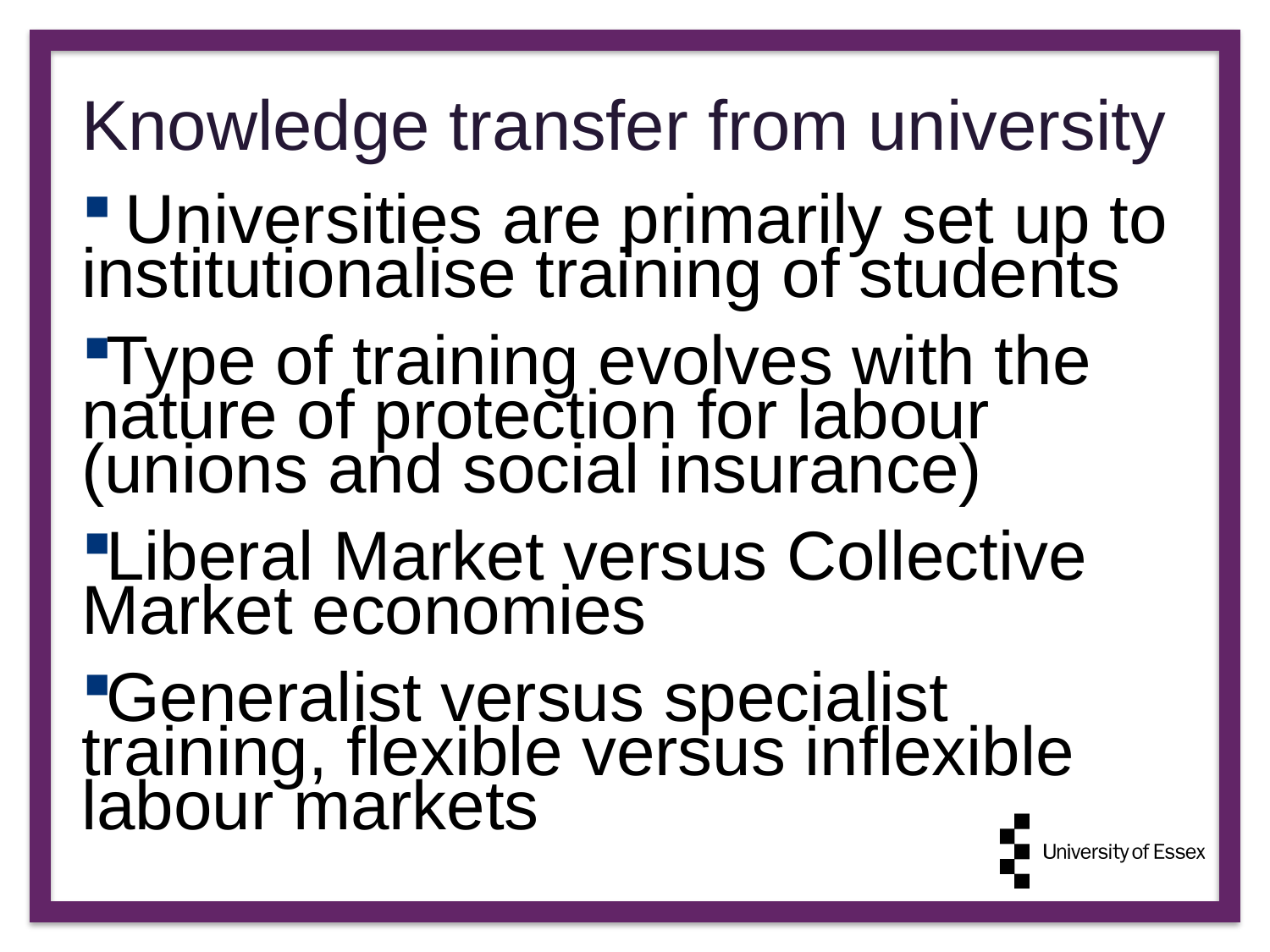

# Knowledge transfer from university
 Universities are primarily set up to institutionalise training of students
Type of training evolves with the nature of protection for labour (unions and social insurance)
Liberal Market versus Collective Market economies
Generalist versus specialist training, flexible versus inflexible labour markets